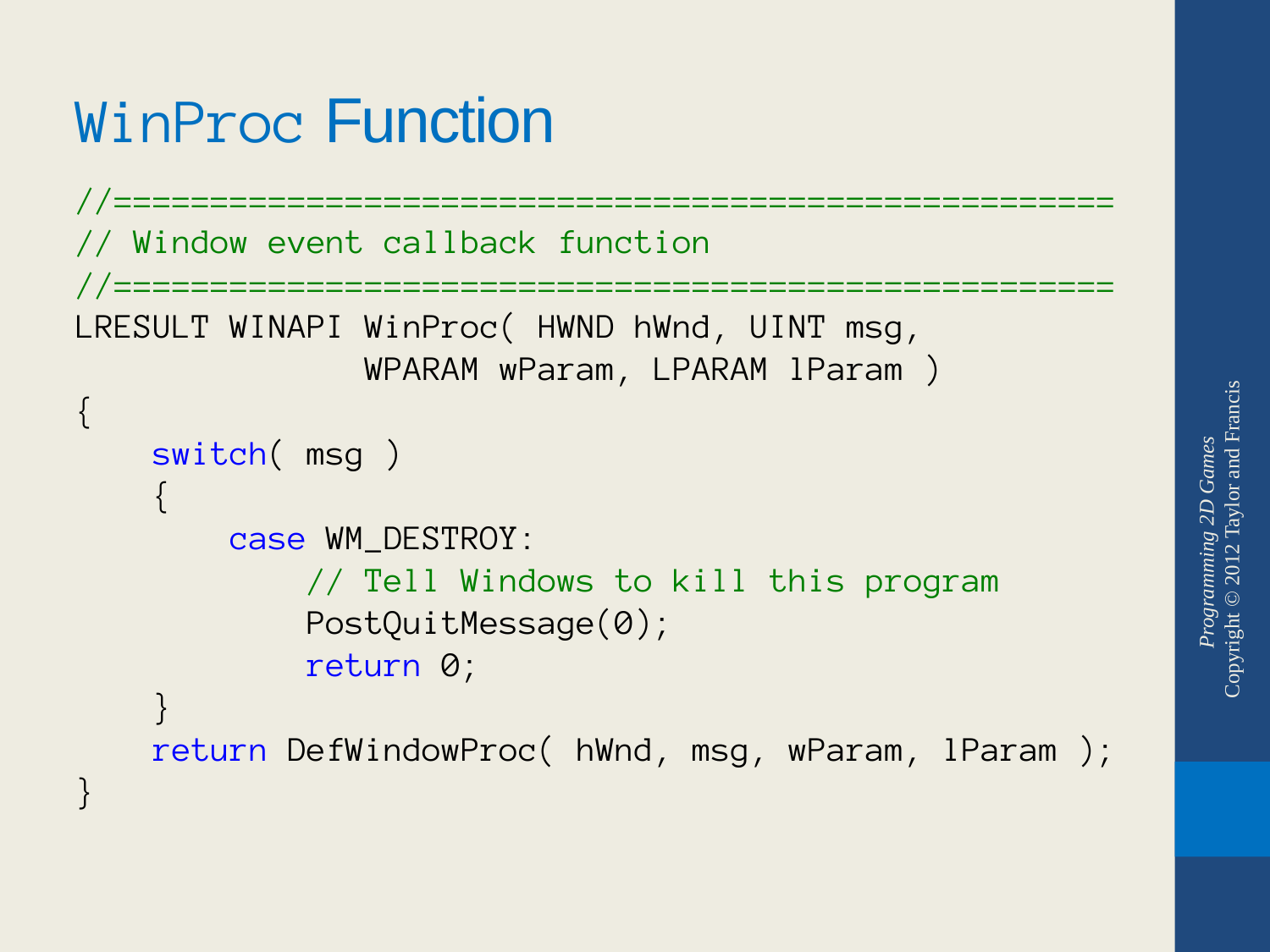

# WinProc Function
//====================================================
// Window event callback function
//====================================================
LRESULT WINAPI WinProc( HWND hWnd, UINT msg,
               WPARAM wParam, LPARAM lParam )
{
    switch( msg )
    {
        case WM_DESTROY:
            // Tell Windows to kill this program
            PostQuitMessage(0);
            return 0;
    }
    return DefWindowProc( hWnd, msg, wParam, lParam );
}

Programming 2D Games
Copyright © 2012 Taylor and Francis